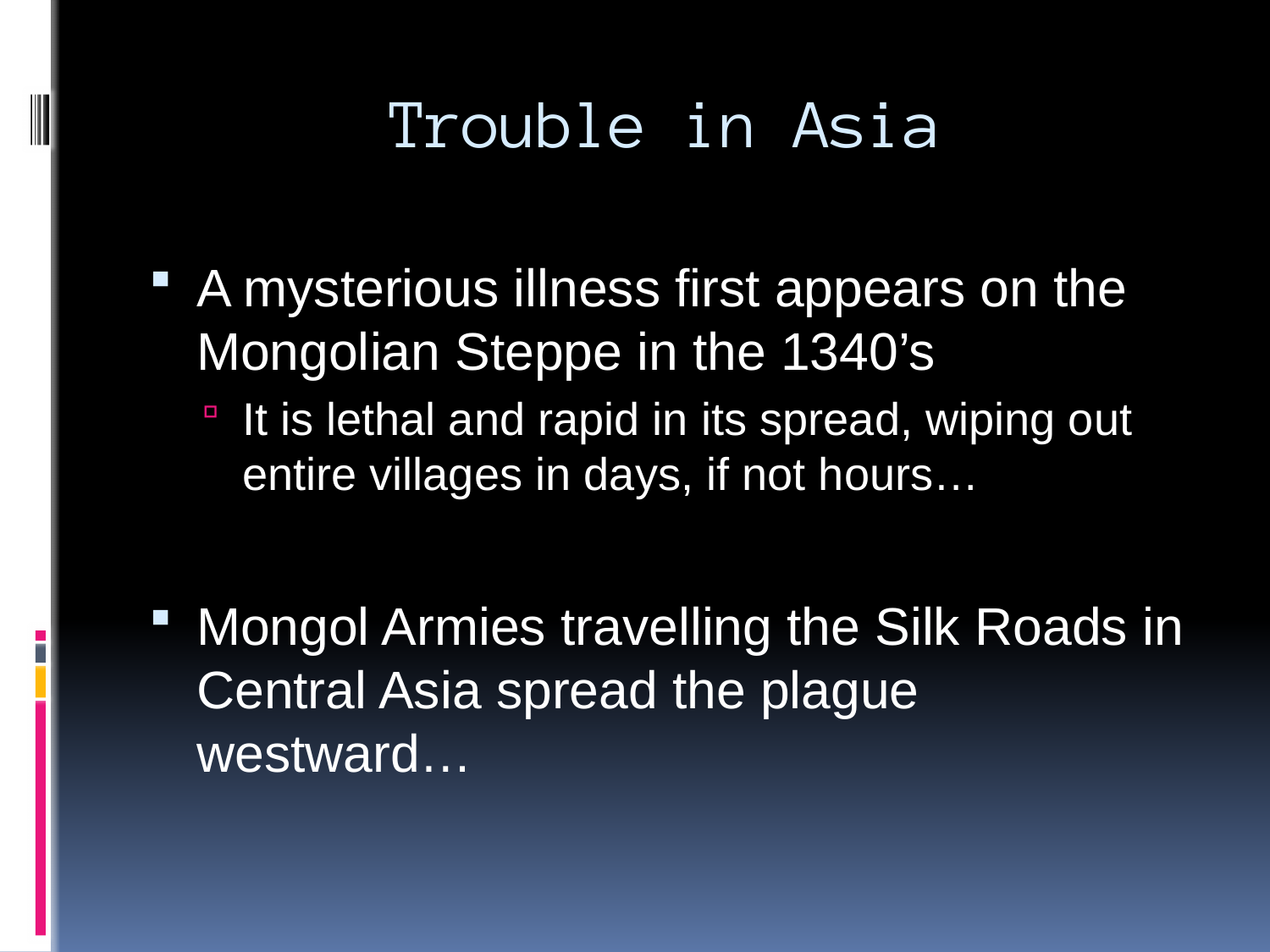

# Trouble in Asia
A mysterious illness first appears on the Mongolian Steppe in the 1340’s
It is lethal and rapid in its spread, wiping out entire villages in days, if not hours…

Mongol Armies travelling the Silk Roads in Central Asia spread the plague westward…